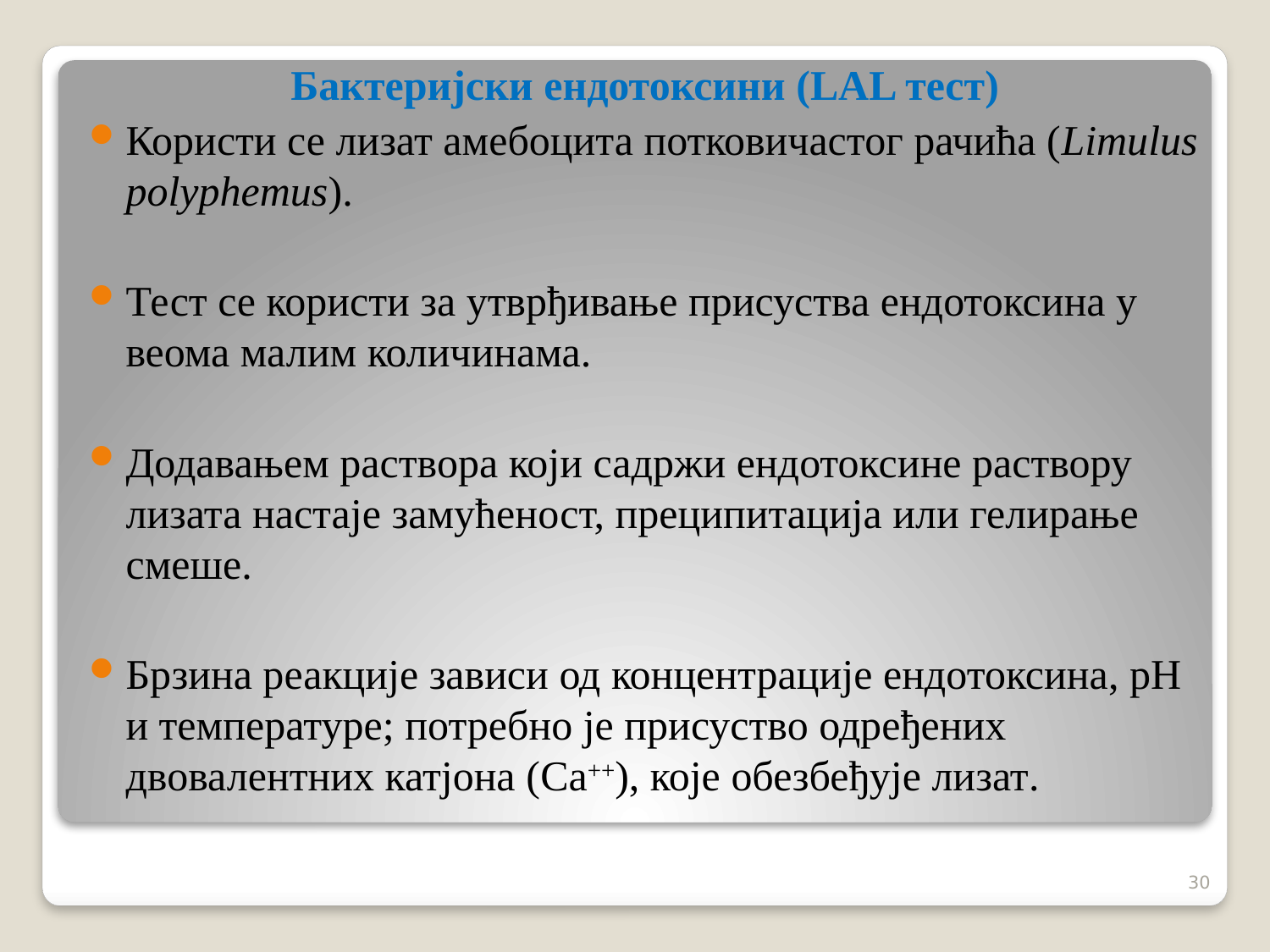

Бактеријски ендотоксини (LAL тест)
Користи се лизат амебоцита потковичастог рачића (Limulus polyphemus).

Тест се користи за утврђивање присуства ендотоксина у веома малим количинама.

Додавањем раствора који садржи ендотоксине раствору лизата настаје замућеност, преципитација или гелирање смеше.

Брзина реакције зависи од концентрације ендотоксина, рН и температуре; потребно је присуство одређених двовалентних катјона (Ca++), које обезбеђује лизат.

30